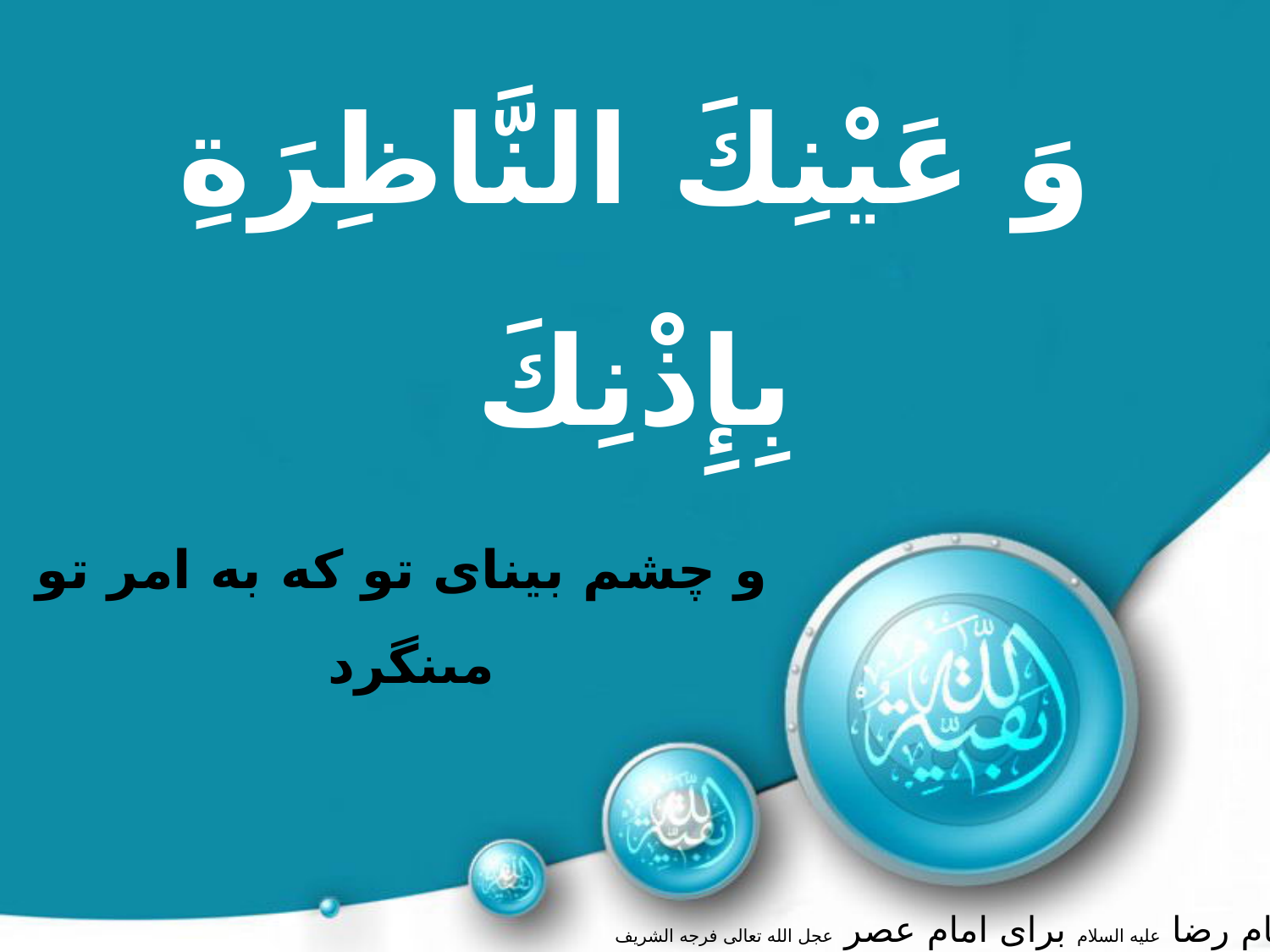

وَ عَيْنِكَ النَّاظِرَةِ بِإِذْنِكَ
و چشم بيناى تو كه به امر تو مى‏نگرد